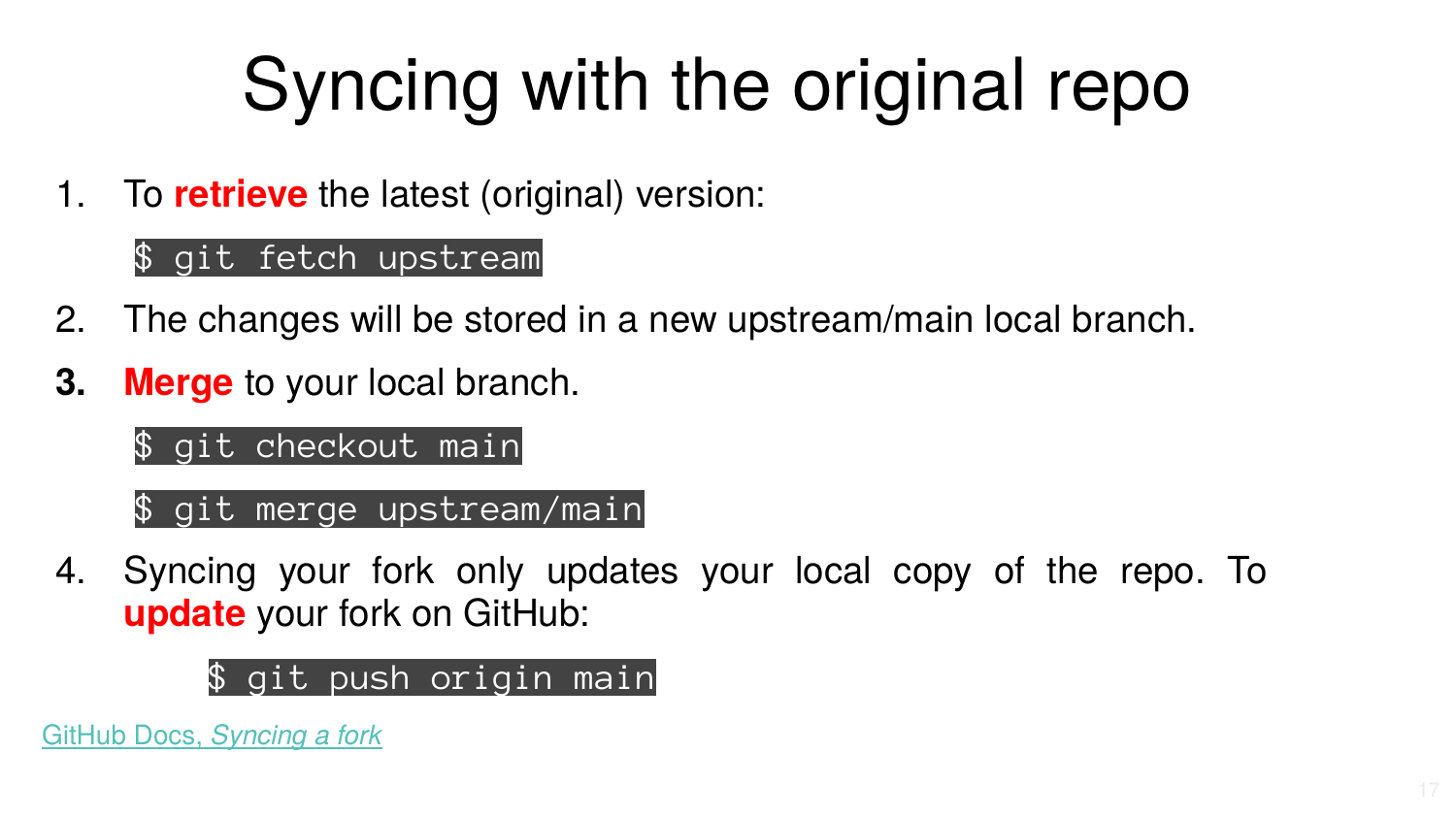

# Syncing with the original repo
To retrieve the latest (original) version:
 $ git fetch upstream
The changes will be stored in a new upstream/main local branch.
Merge to your local branch.
 $ git checkout main
 $ git merge upstream/main
Syncing your fork only updates your local copy of the repo. To update your fork on GitHub:
	  $ git push origin main
GitHub Docs, Syncing a fork
17